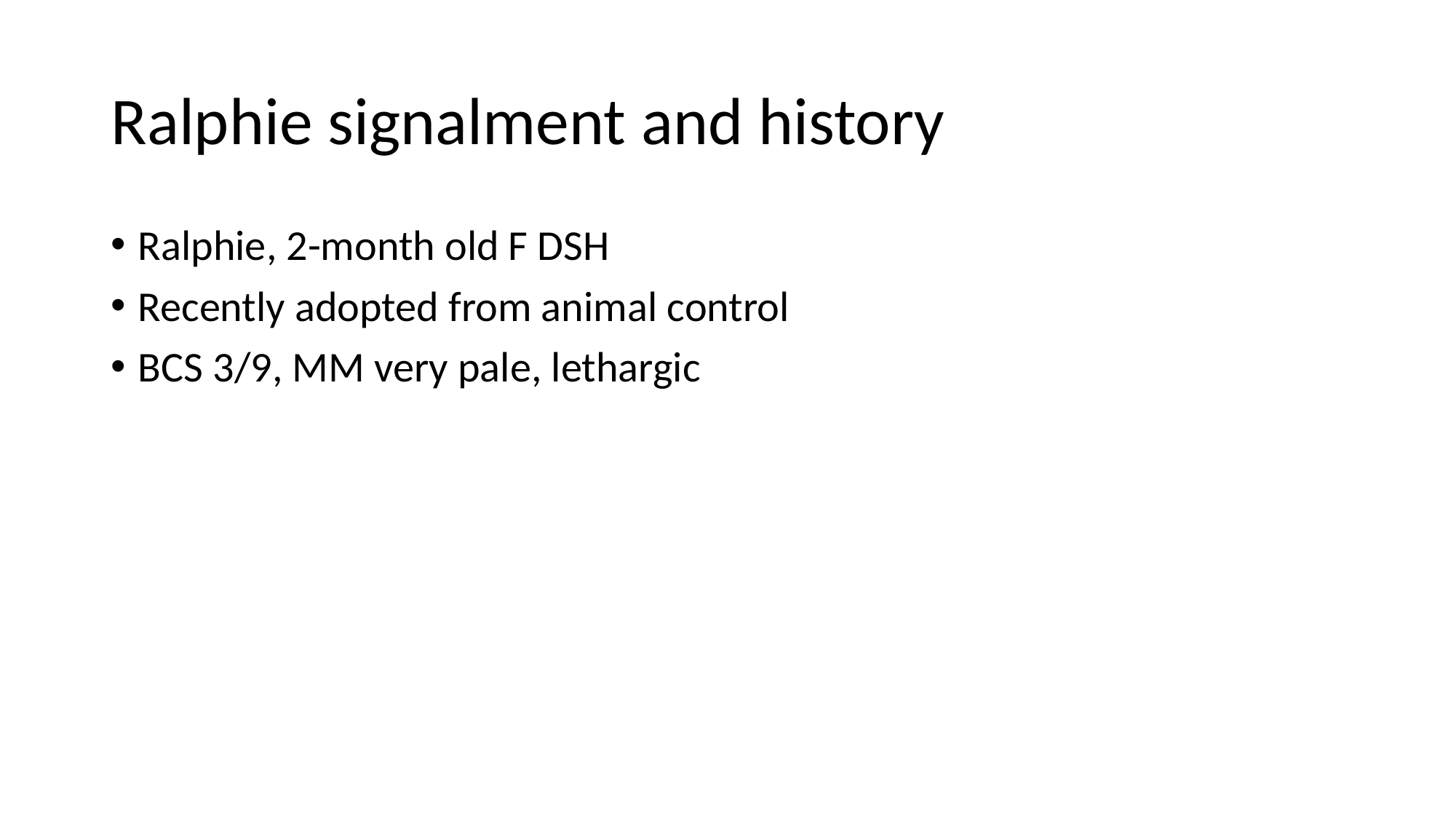

# Ralphie signalment and history
Ralphie, 2-month old F DSH
Recently adopted from animal control
BCS 3/9, MM very pale, lethargic